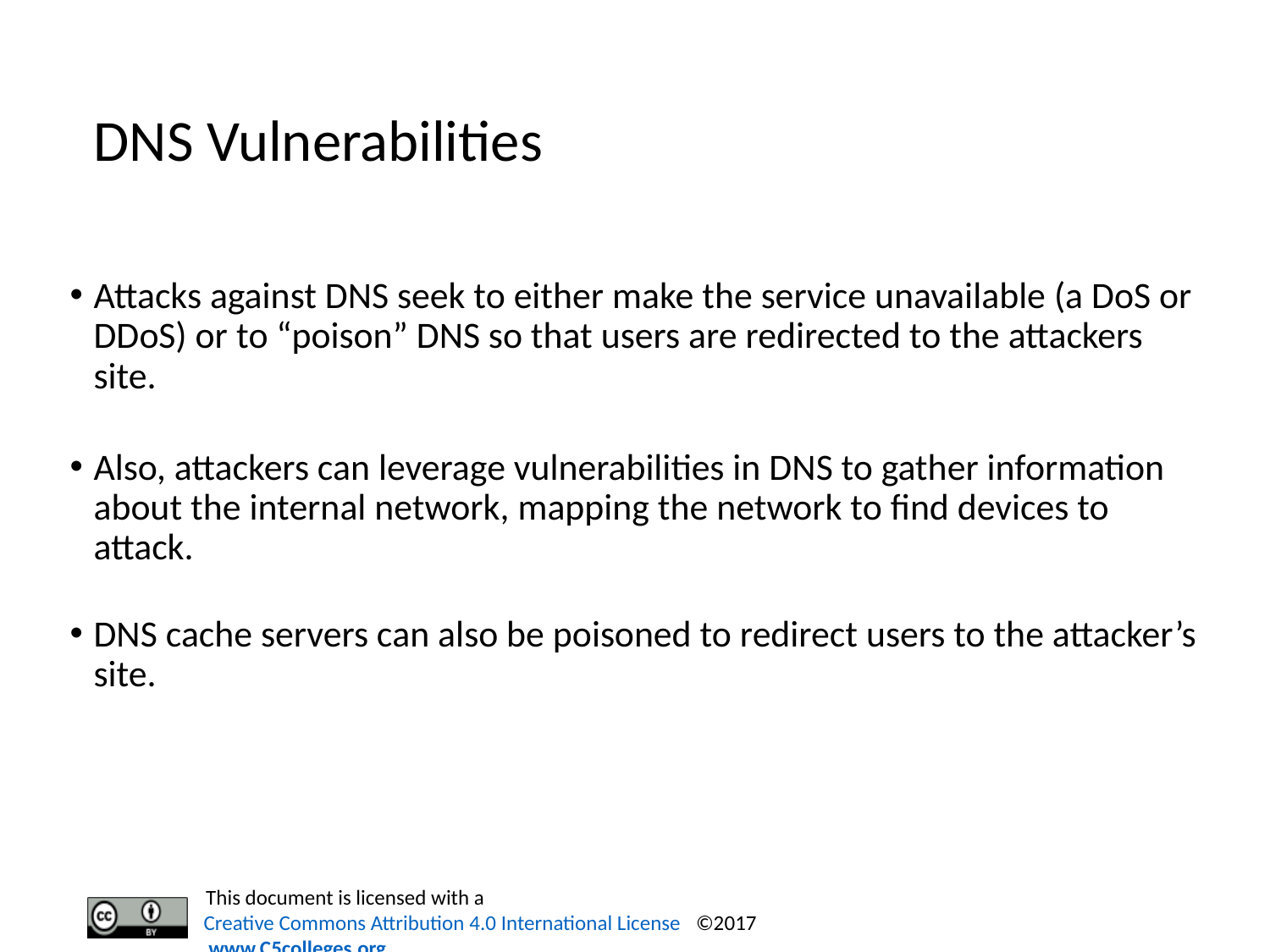

# DNS Vulnerabilities
Attacks against DNS seek to either make the service unavailable (a DoS or DDoS) or to “poison” DNS so that users are redirected to the attackers site.
Also, attackers can leverage vulnerabilities in DNS to gather information about the internal network, mapping the network to find devices to attack.
DNS cache servers can also be poisoned to redirect users to the attacker’s site.